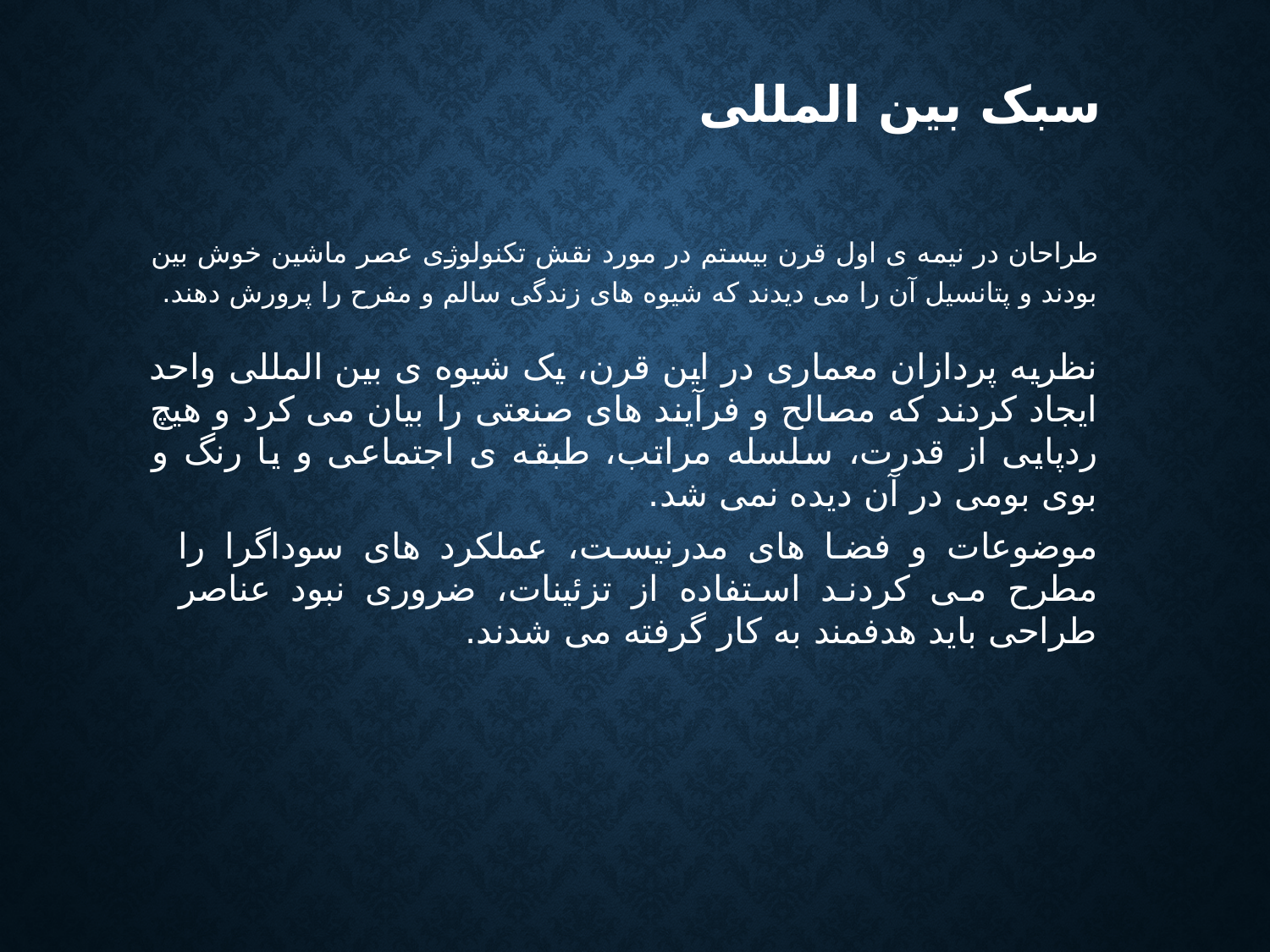

# سبک بین المللی
طراحان در نیمه ی اول قرن بیستم در مورد نقش تکنولوژی عصر ماشین خوش بین بودند و پتانسیل آن را می دیدند که شیوه های زندگی سالم و مفرح را پرورش دهند.

نظریه پردازان معماری در این قرن، یک شیوه ی بین المللی واحد ایجاد کردند که مصالح و فرآیند های صنعتی را بیان می کرد و هیچ ردپایی از قدرت، سلسله مراتب، طبقه ی اجتماعی و یا رنگ و بوی بومی در آن دیده نمی شد.
موضوعات و فضا های مدرنیست، عملکرد های سوداگرا را مطرح می کردند استفاده از تزئینات، ضروری نبود عناصر طراحی باید هدفمند به کار گرفته می شدند.